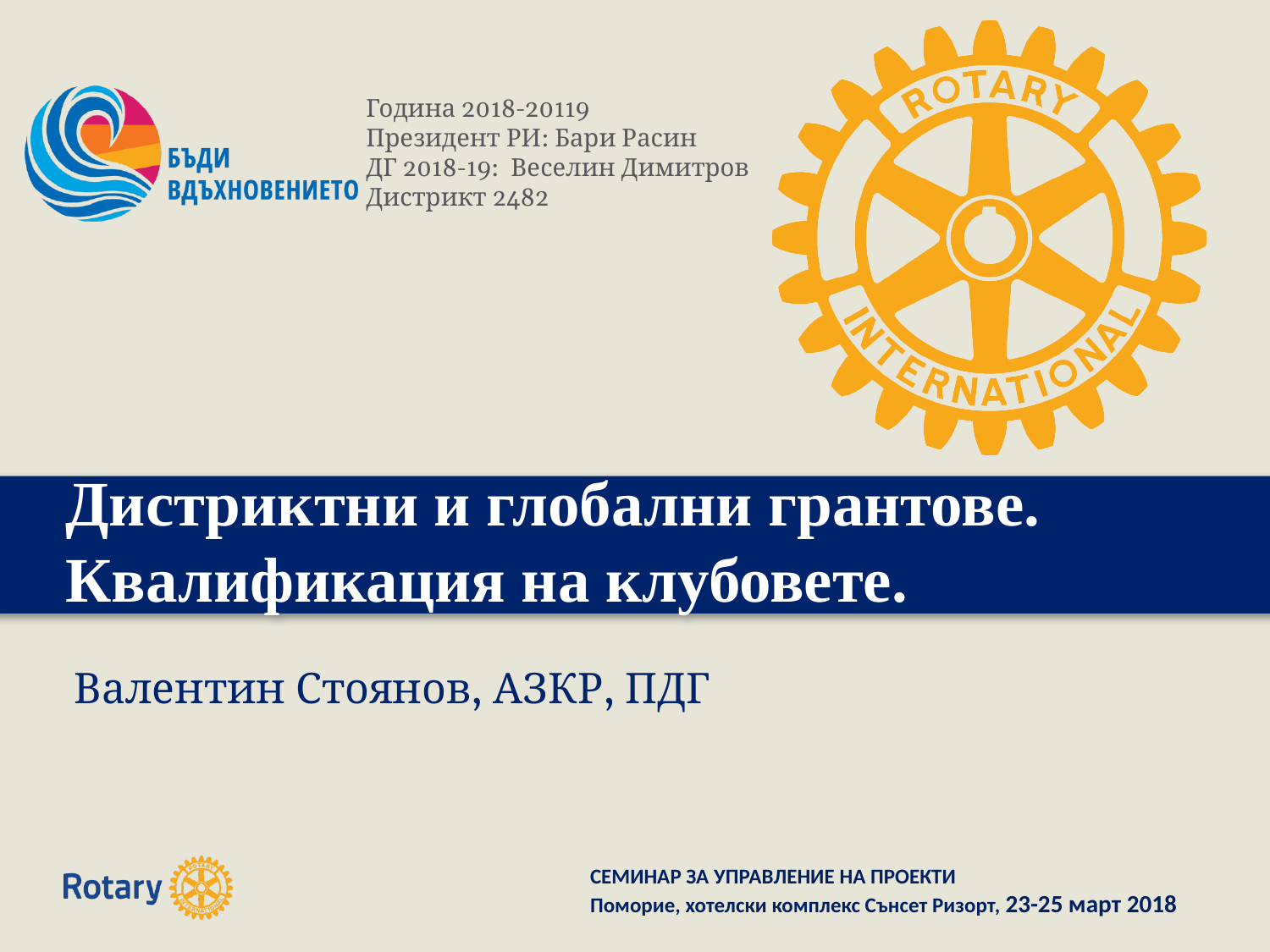

# Дистриктни и глобални грантове. Квалификация на клубовете.
Валентин Стоянов, АЗКР, ПДГ